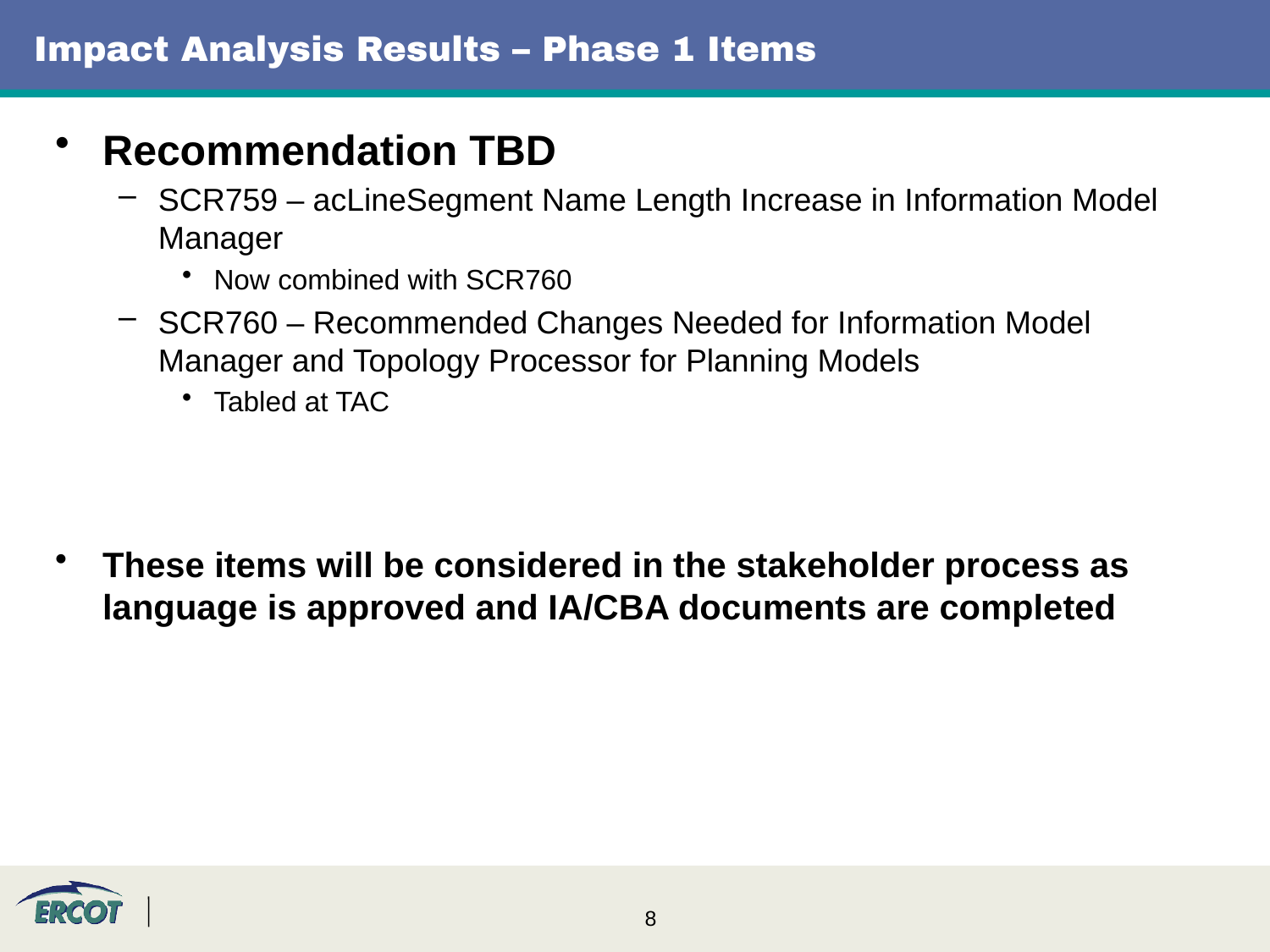

# Impact Analysis Results – Phase 1 Items
Recommendation TBD
SCR759 – acLineSegment Name Length Increase in Information Model Manager
Now combined with SCR760
SCR760 – Recommended Changes Needed for Information Model Manager and Topology Processor for Planning Models
Tabled at TAC

These items will be considered in the stakeholder process as language is approved and IA/CBA documents are completed